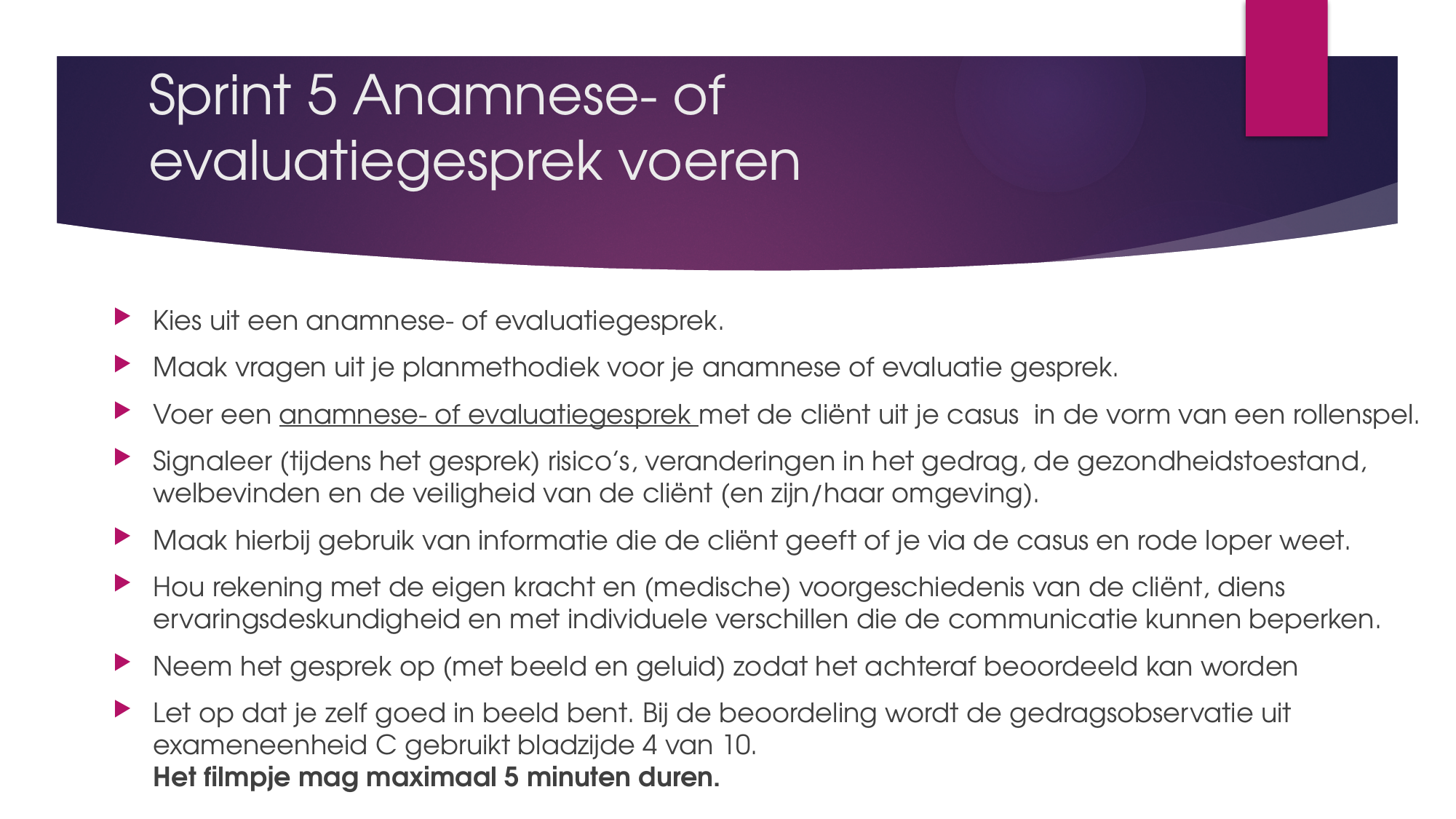

# Sprint 5 Anamnese- of evaluatiegesprek voeren

Kies uit een anamnese- of evaluatiegesprek.
Maak vragen uit je planmethodiek voor je anamnese of evaluatie gesprek.
Voer een anamnese- of evaluatiegesprek met de cliënt uit je casus  in de vorm van een rollenspel.
Signaleer (tijdens het gesprek) risico’s, veranderingen in het gedrag, de gezondheidstoestand, welbevinden en de veiligheid van de cliënt (en zijn/haar omgeving).
Maak hierbij gebruik van informatie die de cliënt geeft of je via de casus en rode loper weet.
Hou rekening met de eigen kracht en (medische) voorgeschiedenis van de cliënt, diens ervaringsdeskundigheid en met individuele verschillen die de communicatie kunnen beperken.
Neem het gesprek op (met beeld en geluid) zodat het achteraf beoordeeld kan worden
Let op dat je zelf goed in beeld bent. Bij de beoordeling wordt de gedragsobservatie uit exameneenheid C gebruikt bladzijde 4 van 10.
Het filmpje mag maximaal 5 minuten duren.